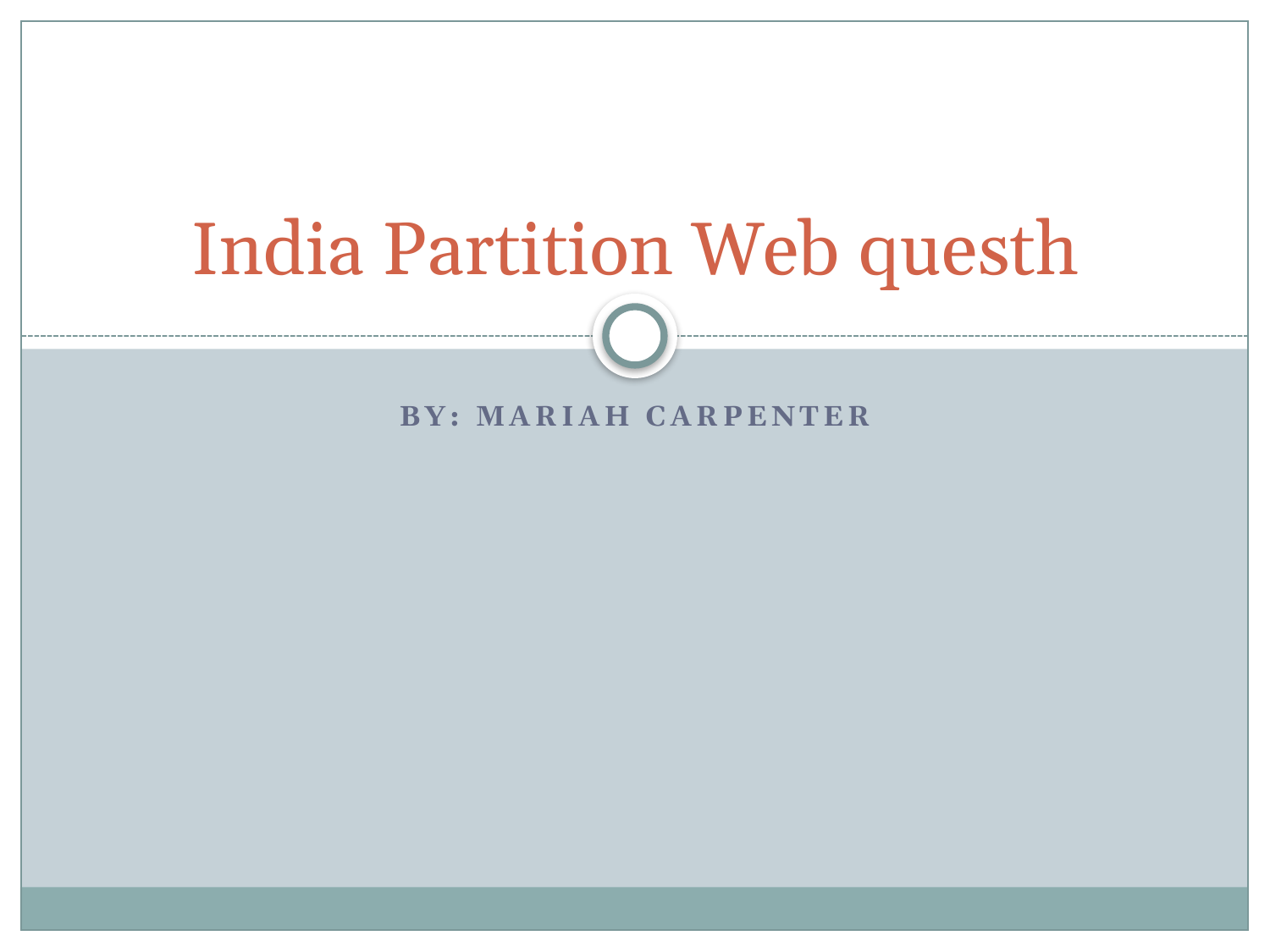

# India Partition Web questh
By: mariah carpenter